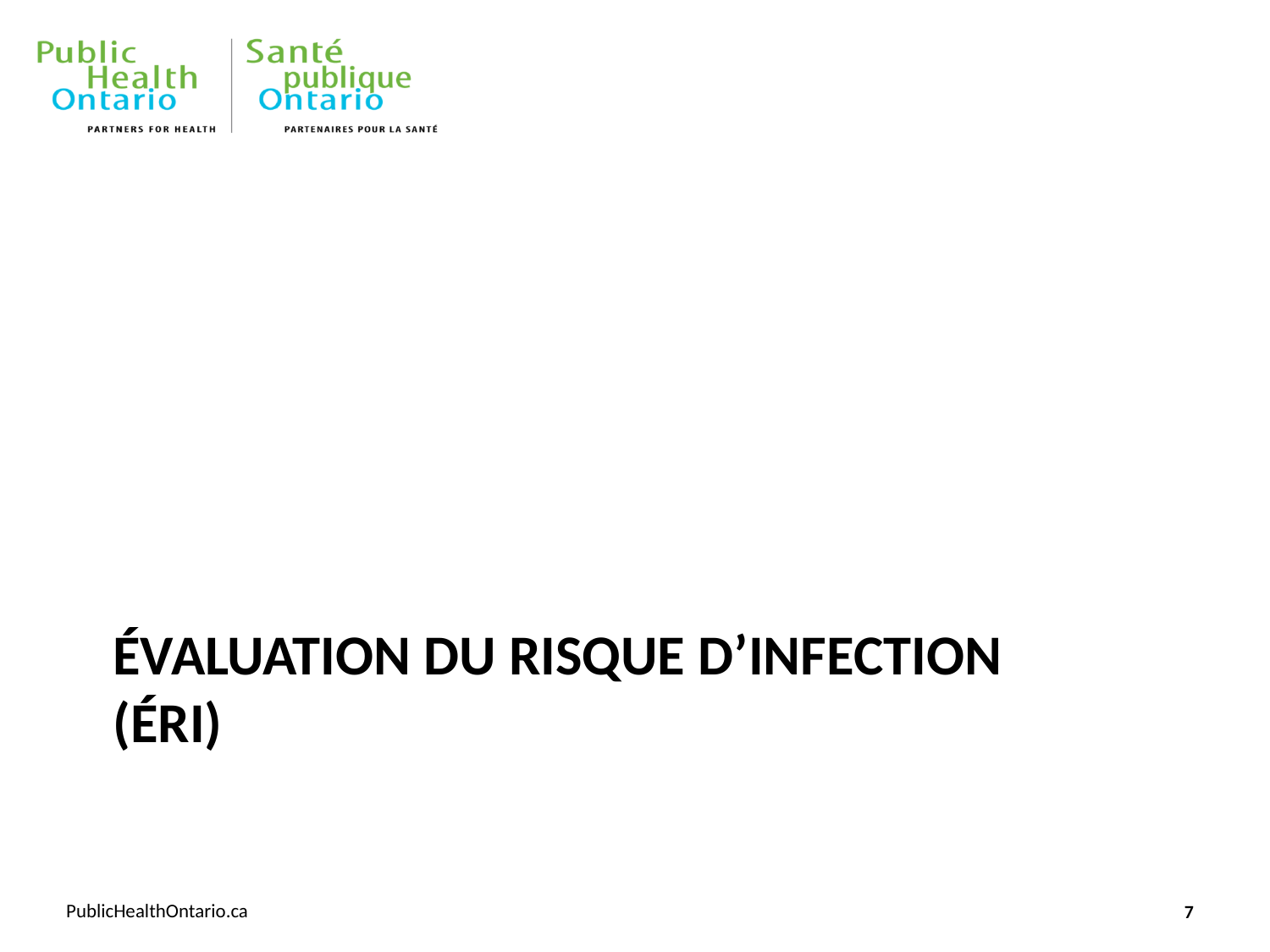

# Évaluation du risque d’infection (ÉRI)
7